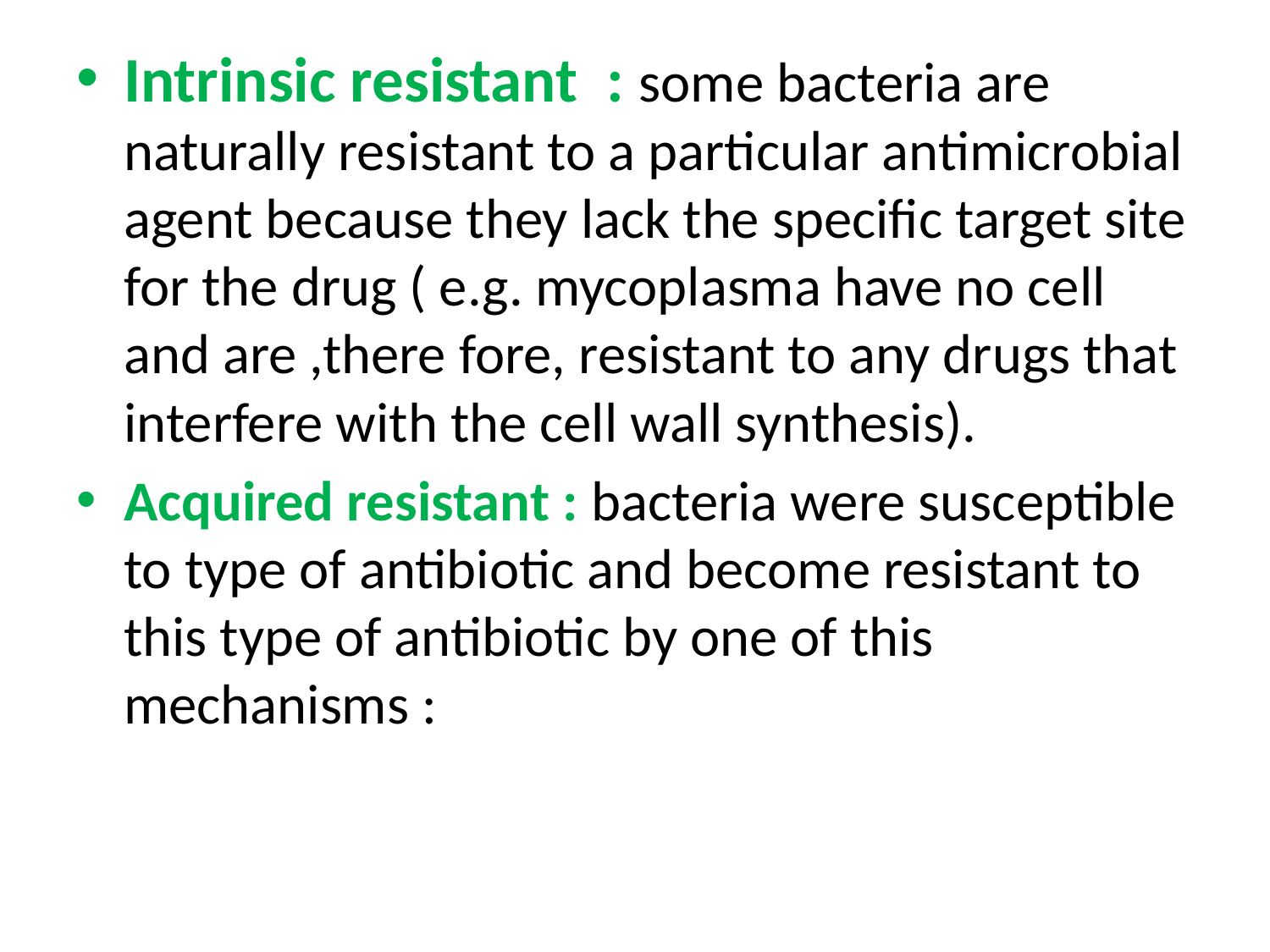

Intrinsic resistant  : some bacteria are naturally resistant to a particular antimicrobial agent because they lack the specific target site for the drug ( e.g. mycoplasma have no cell and are ,there fore, resistant to any drugs that interfere with the cell wall synthesis).
Acquired resistant : bacteria were susceptible to type of antibiotic and become resistant to this type of antibiotic by one of this mechanisms :